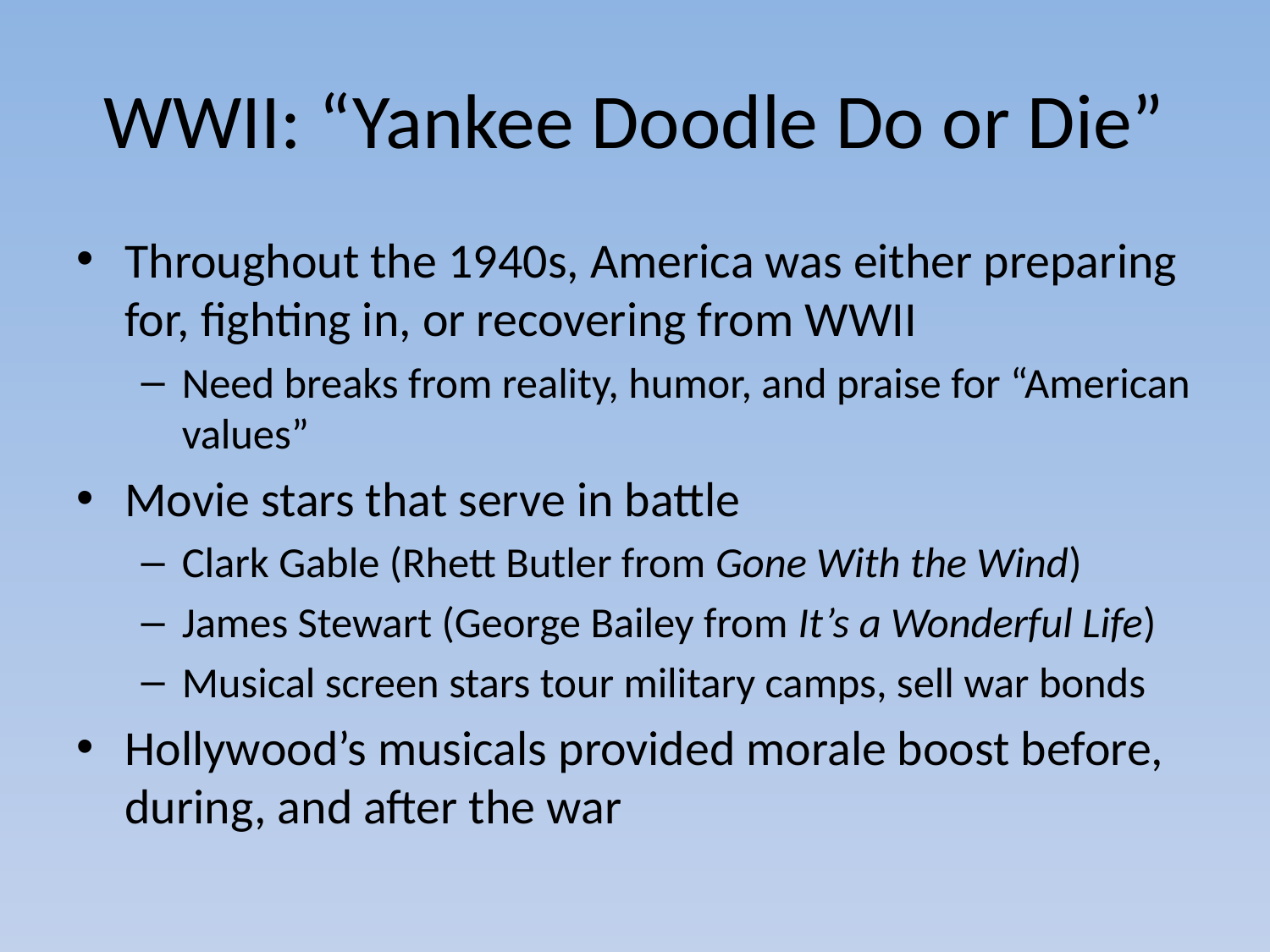

# WWII: “Yankee Doodle Do or Die”
Throughout the 1940s, America was either preparing for, fighting in, or recovering from WWII
Need breaks from reality, humor, and praise for “American values”
Movie stars that serve in battle
Clark Gable (Rhett Butler from Gone With the Wind)
James Stewart (George Bailey from It’s a Wonderful Life)
Musical screen stars tour military camps, sell war bonds
Hollywood’s musicals provided morale boost before, during, and after the war